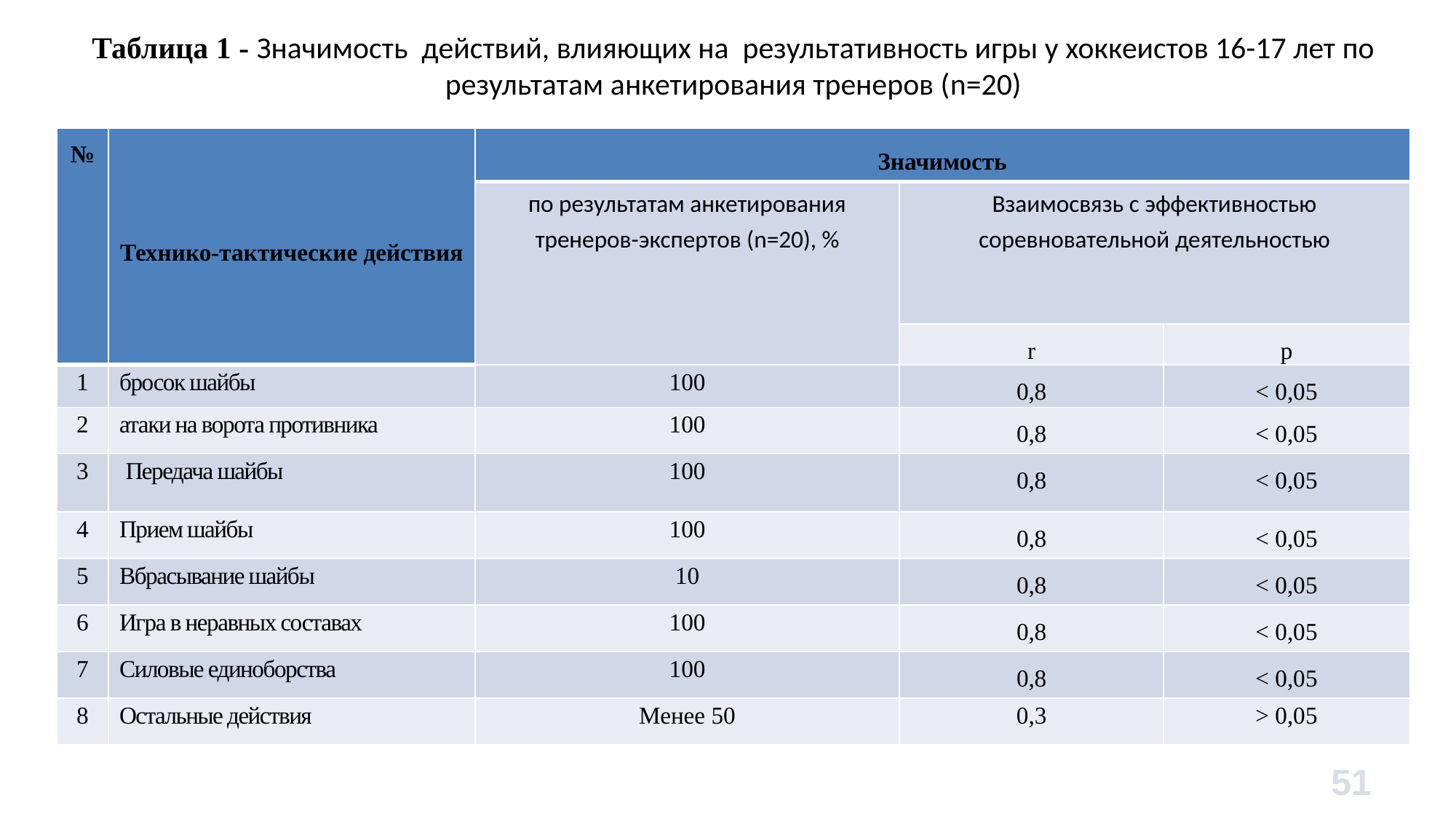

Таблица 1 - Значимость  действий, влияющих на  результативность игры у хоккеистов 16-17 лет по результатам анкетирования тренеров (n=20)

| № | Технико-тактические действия | Значимость |  |  |
| --- | --- | --- | --- | --- |
|  |  | по результатам анкетирования тренеров-экспертов (n=20), % | Взаимосвязь с эффективностью соревновательной деятельностью |  |
|  |  |  | r | р |
| 1 | бросок шайбы | 100 | 0,8 | < 0,05 |
| 2 | атаки на ворота противника | 100 | 0,8 | < 0,05 |
| 3 | Передача шайбы | 100 | 0,8 | < 0,05 |
| 4 | Прием шайбы | 100 | 0,8 | < 0,05 |
| 5 | Вбрасывание шайбы | 10 | 0,8 | < 0,05 |
| 6 | Игра в неравных составах | 100 | 0,8 | < 0,05 |
| 7 | Силовые единоборства | 100 | 0,8 | < 0,05 |
| 8 | Остальные действия | Менее 50 | 0,3 | > 0,05 |
51